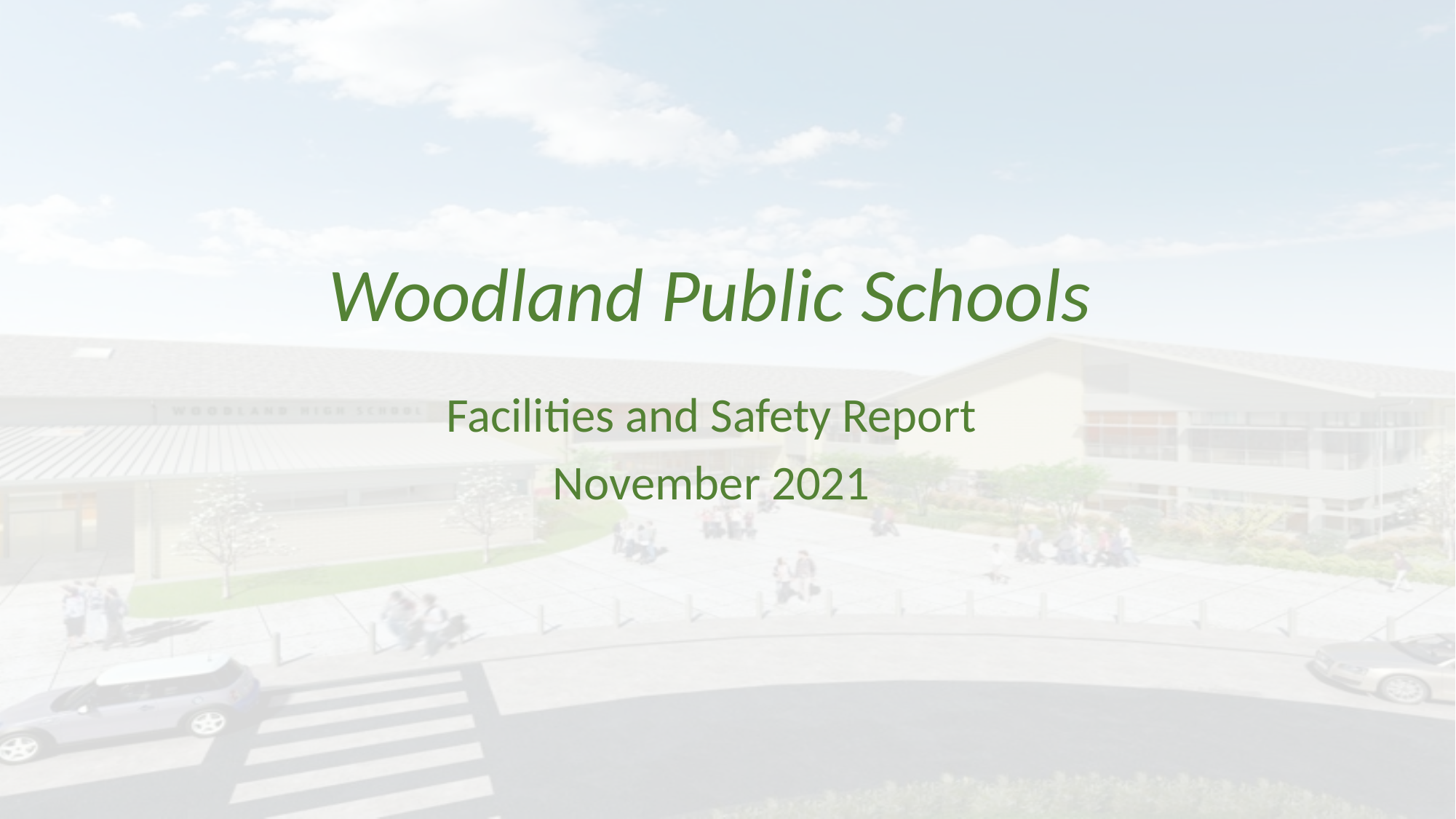

# Woodland Public Schools
Facilities and Safety Report
November 2021